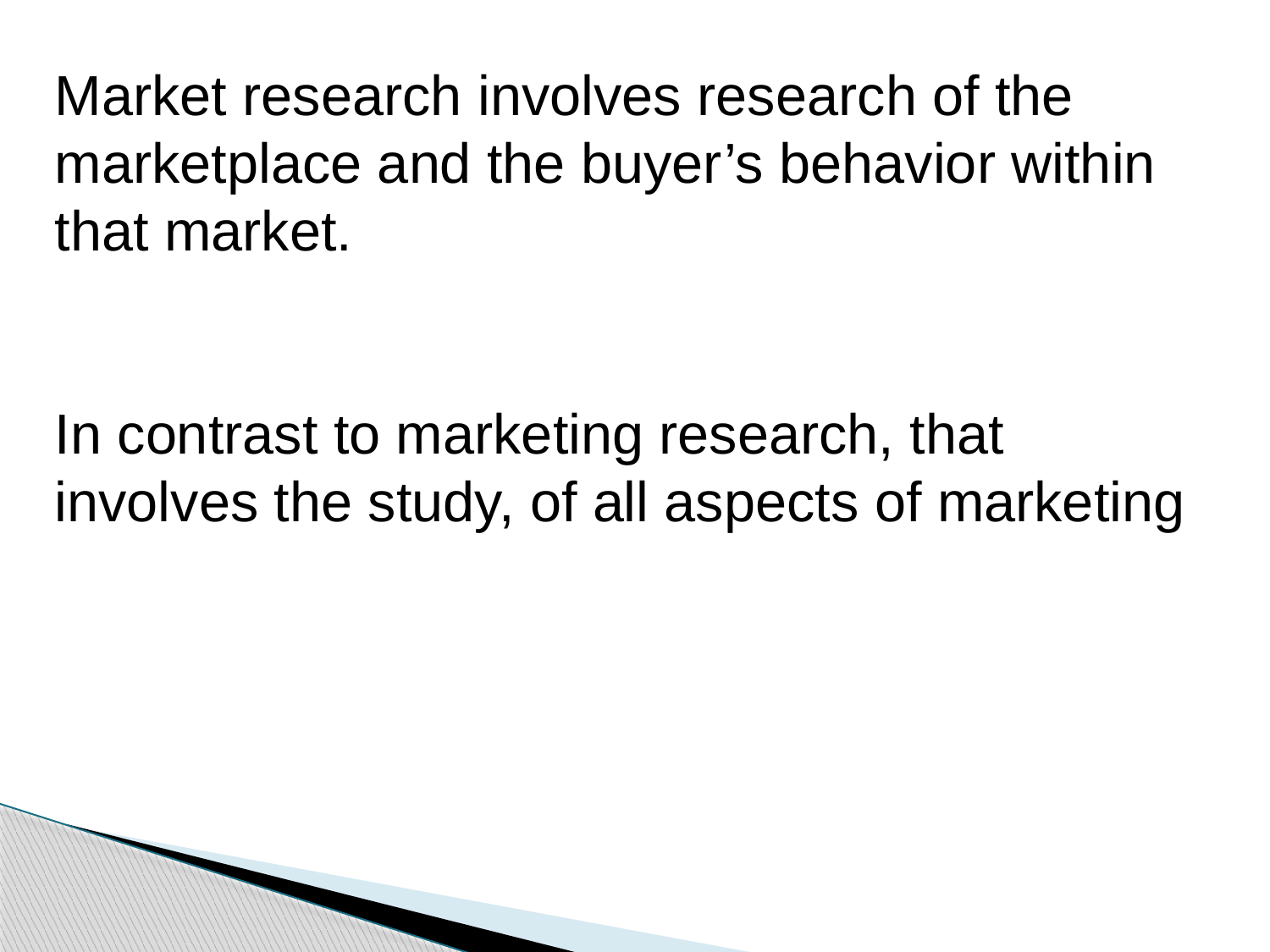

Market research involves research of the marketplace and the buyer’s behavior within that market.

In contrast to marketing research, that involves the study, of all aspects of marketing